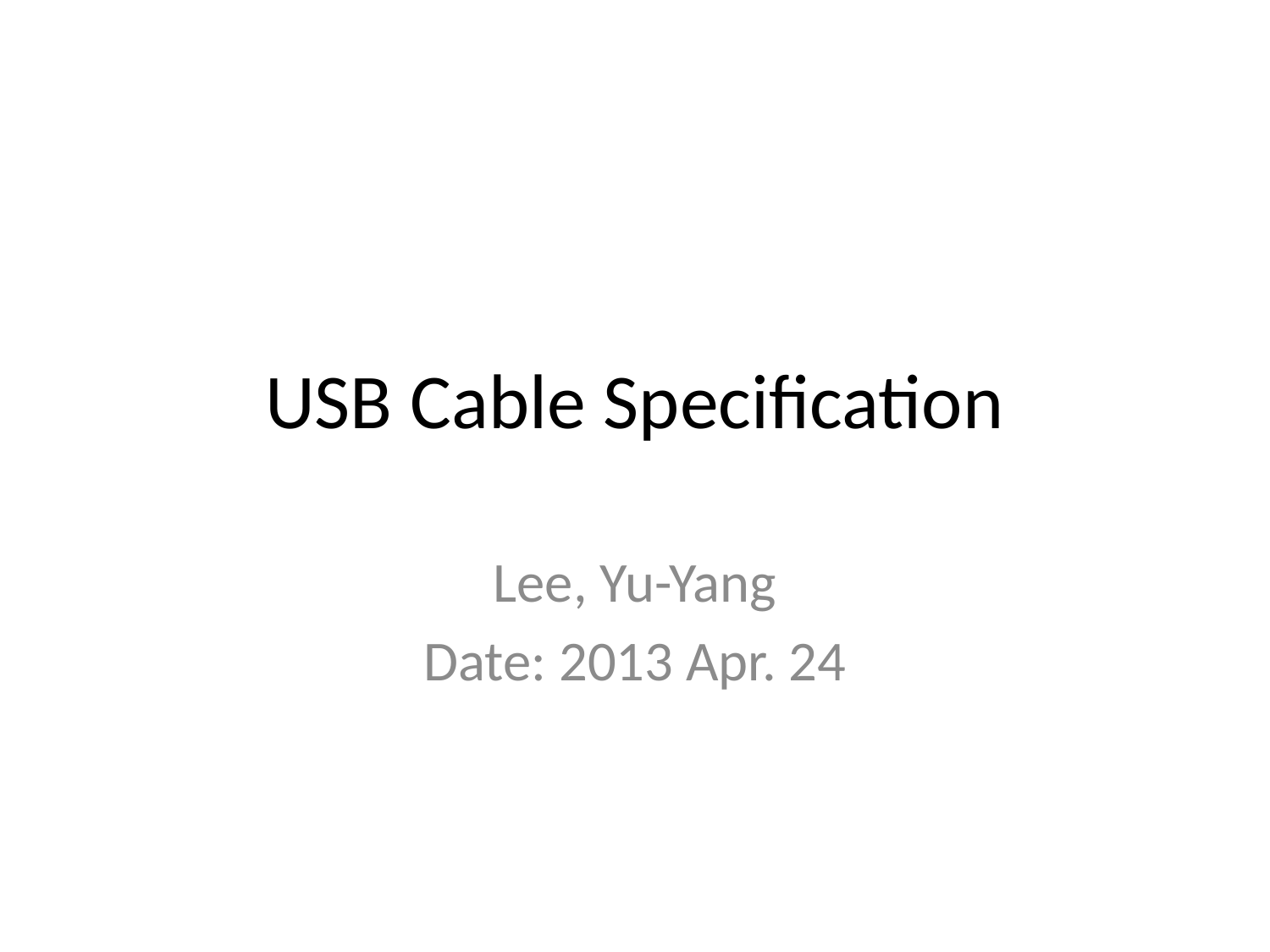

# USB Cable Specification
Lee, Yu-Yang
Date: 2013 Apr. 24